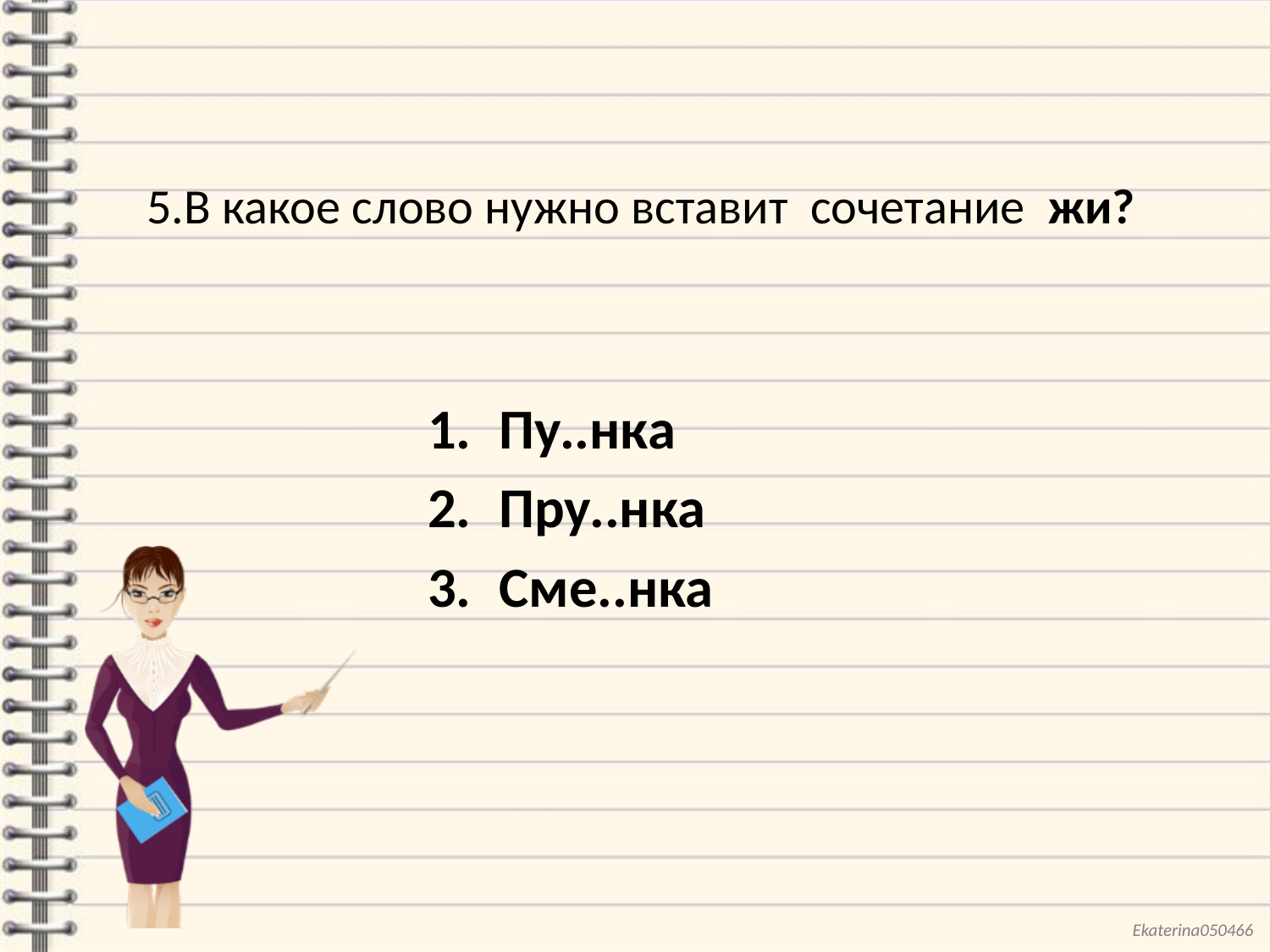

# 5.В какое слово нужно вставит  сочетание  жи?
Пу..нка
Пру..нка
Сме..нка